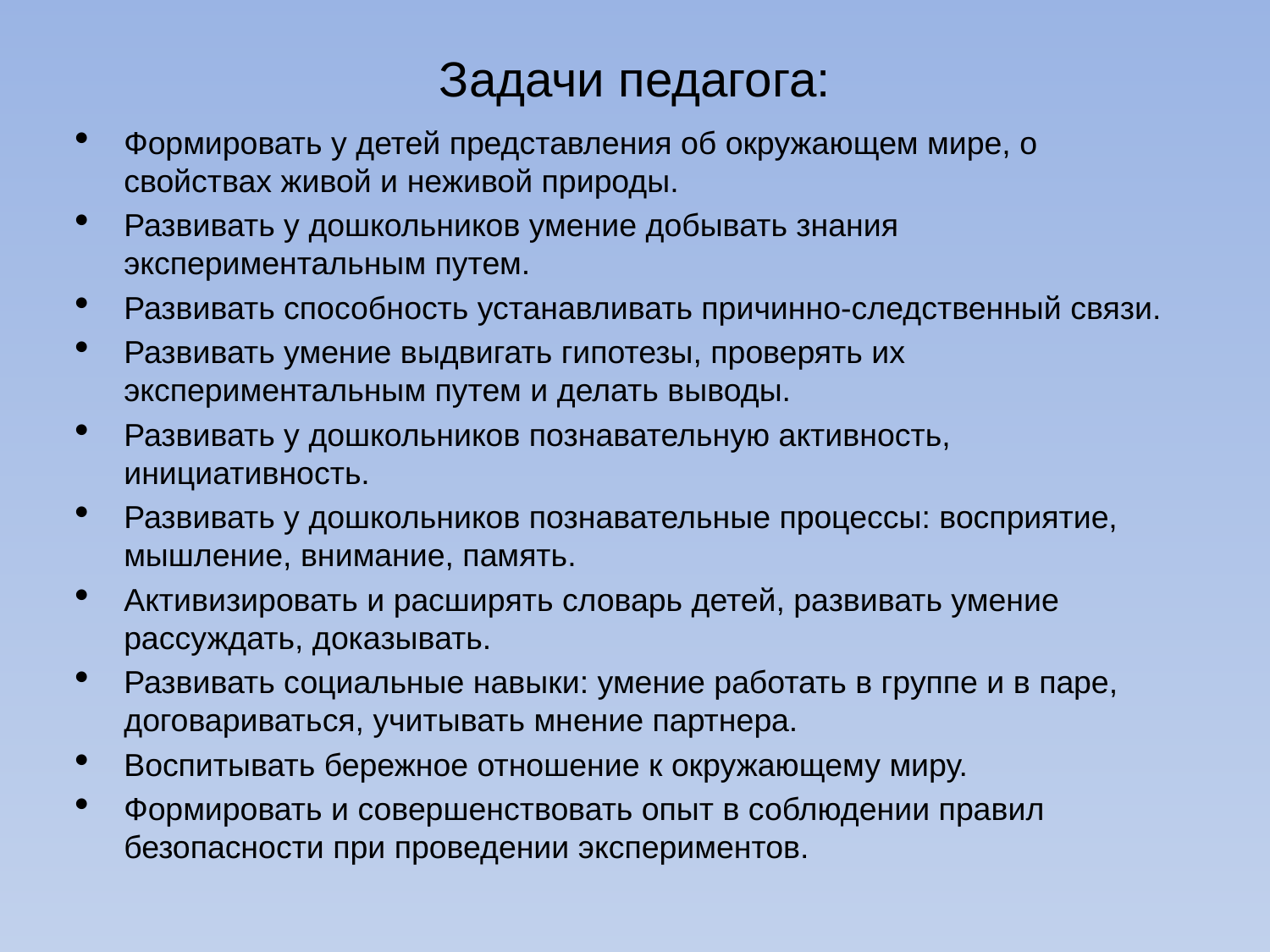

# Задачи педагога:
Формировать у детей представления об окружающем мире, о свойствах живой и неживой природы.
Развивать у дошкольников умение добывать знания экспериментальным путем.
Развивать способность устанавливать причинно-следственный связи.
Развивать умение выдвигать гипотезы, проверять их экспериментальным путем и делать выводы.
Развивать у дошкольников познавательную активность, инициативность.
Развивать у дошкольников познавательные процессы: восприятие, мышление, внимание, память.
Активизировать и расширять словарь детей, развивать умение рассуждать, доказывать.
Развивать социальные навыки: умение работать в группе и в паре, договариваться, учитывать мнение партнера.
Воспитывать бережное отношение к окружающему миру.
Формировать и совершенствовать опыт в соблюдении правил безопасности при проведении экспериментов.